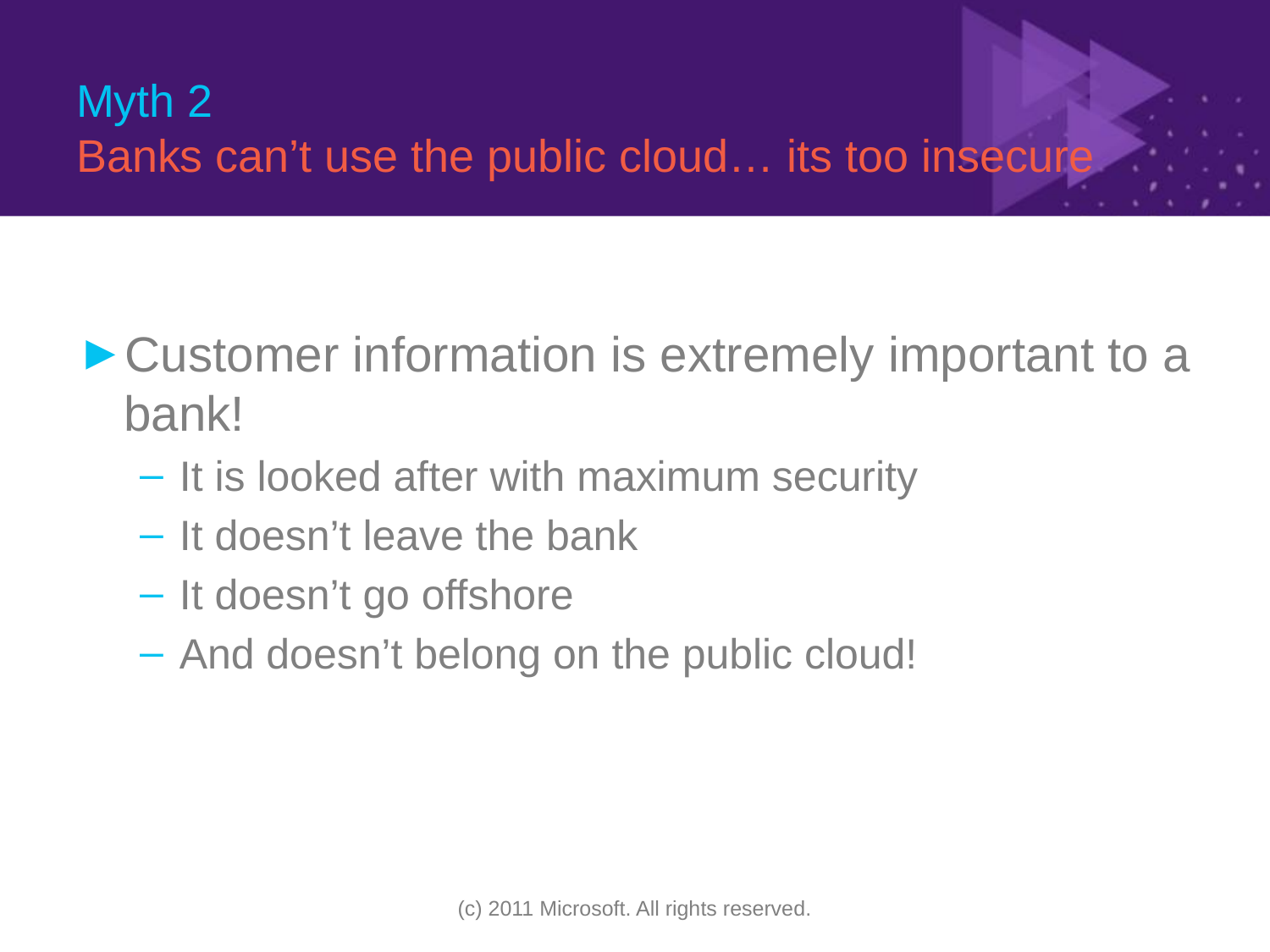

# Myth 2 Banks can’t use the public cloud… its too insecure
Customer information is extremely important to a bank!
It is looked after with maximum security
It doesn’t leave the bank
It doesn’t go offshore
And doesn’t belong on the public cloud!
(c) 2011 Microsoft. All rights reserved.